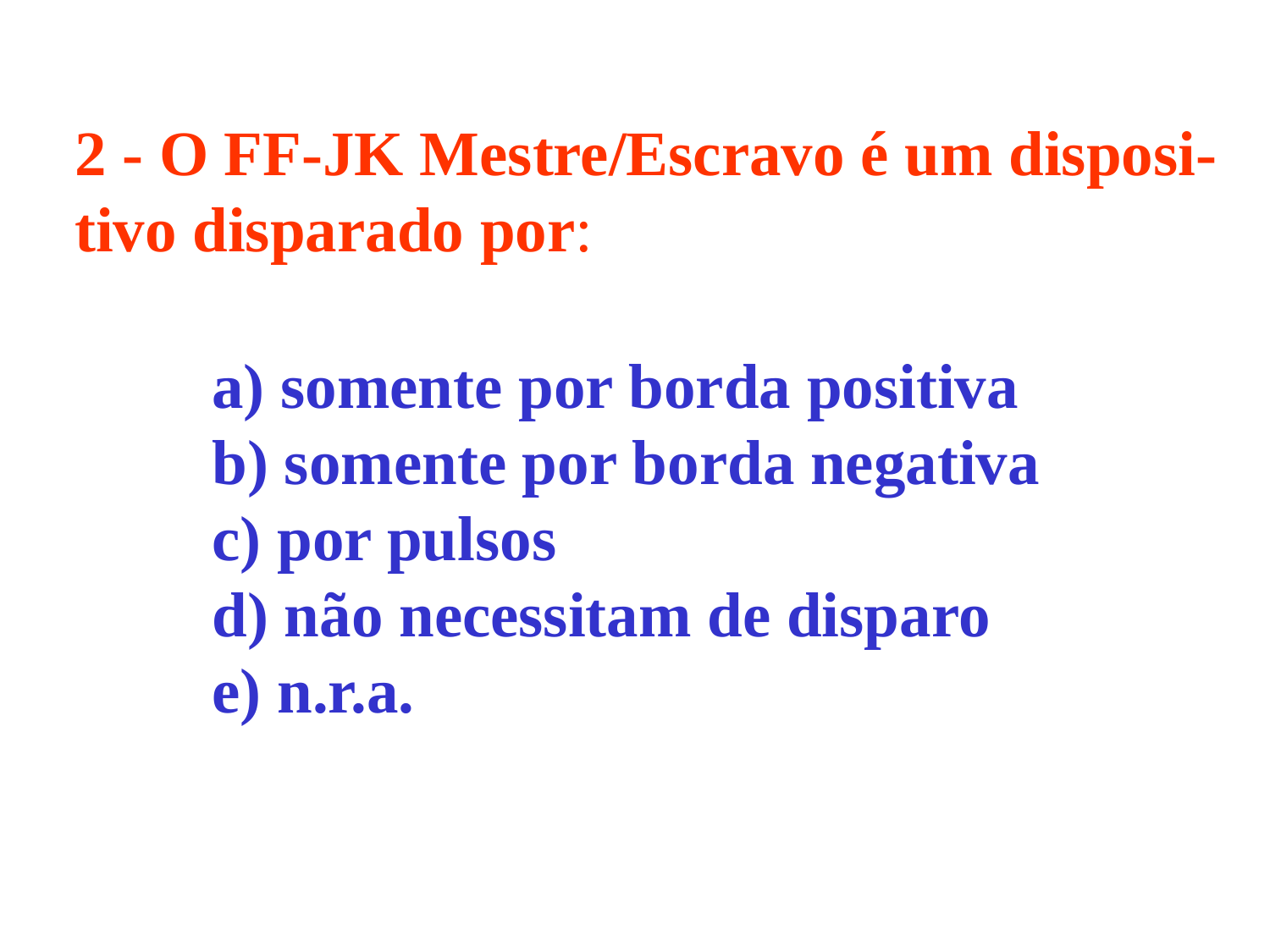

2 - O FF-JK Mestre/Escravo é um disposi-
tivo disparado por:
a) somente por borda positiva
b) somente por borda negativa
c) por pulsos
d) não necessitam de disparo
e) n.r.a.